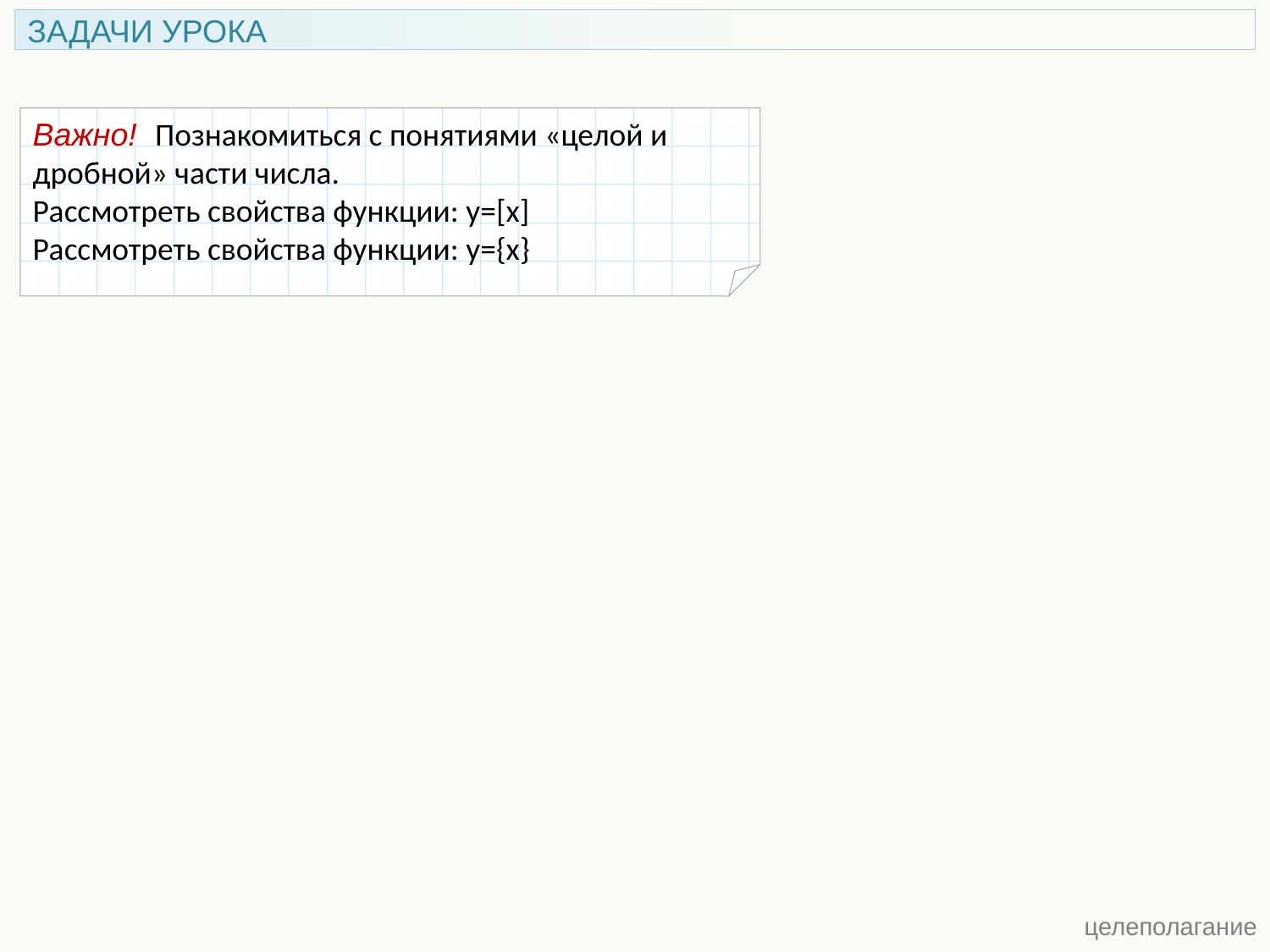

ЗАДАЧИ УРОКА

Важно!  Познакомиться с понятиями «целой и дробной» части числа.
Рассмотреть свойства функции: y=[х]
Рассмотреть свойства функции: y={х}

  целеполагание